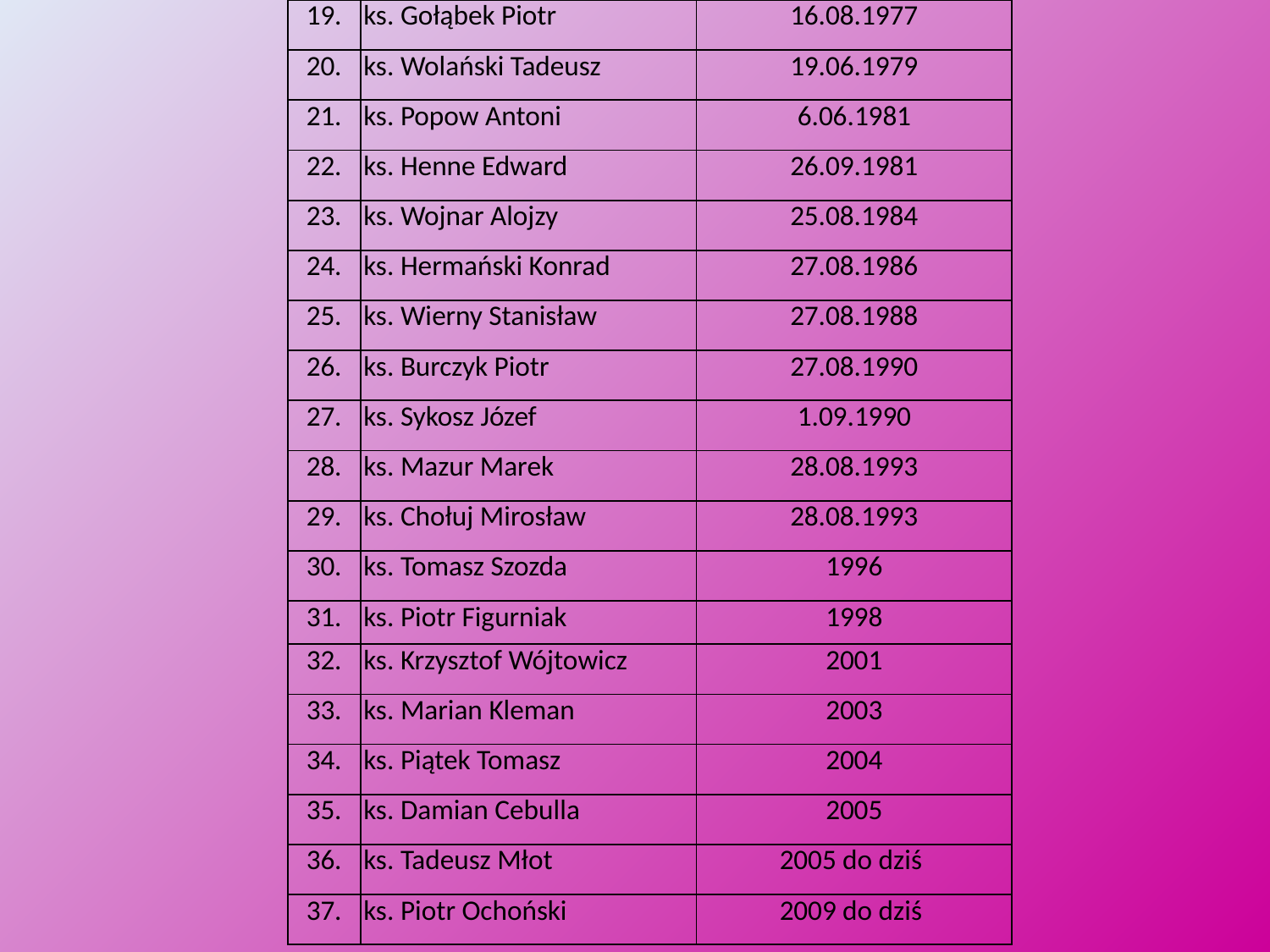

| 19. | ks. Gołąbek Piotr | 16.08.1977 |
| --- | --- | --- |
| 20. | ks. Wolański Tadeusz | 19.06.1979 |
| 21. | ks. Popow Antoni | 6.06.1981 |
| 22. | ks. Henne Edward | 26.09.1981 |
| 23. | ks. Wojnar Alojzy | 25.08.1984 |
| 24. | ks. Hermański Konrad | 27.08.1986 |
| 25. | ks. Wierny Stanisław | 27.08.1988 |
| 26. | ks. Burczyk Piotr | 27.08.1990 |
| 27. | ks. Sykosz Józef | 1.09.1990 |
| 28. | ks. Mazur Marek | 28.08.1993 |
| 29. | ks. Chołuj Mirosław | 28.08.1993 |
| 30. | ks. Tomasz Szozda | 1996 |
| 31. | ks. Piotr Figurniak | 1998 |
| 32. | ks. Krzysztof Wójtowicz | 2001 |
| 33. | ks. Marian Kleman | 2003 |
| 34. | ks. Piątek Tomasz | 2004 |
| 35. | ks. Damian Cebulla | 2005 |
| 36. | ks. Tadeusz Młot | 2005 do dziś |
| 37. | ks. Piotr Ochoński | 2009 do dziś |